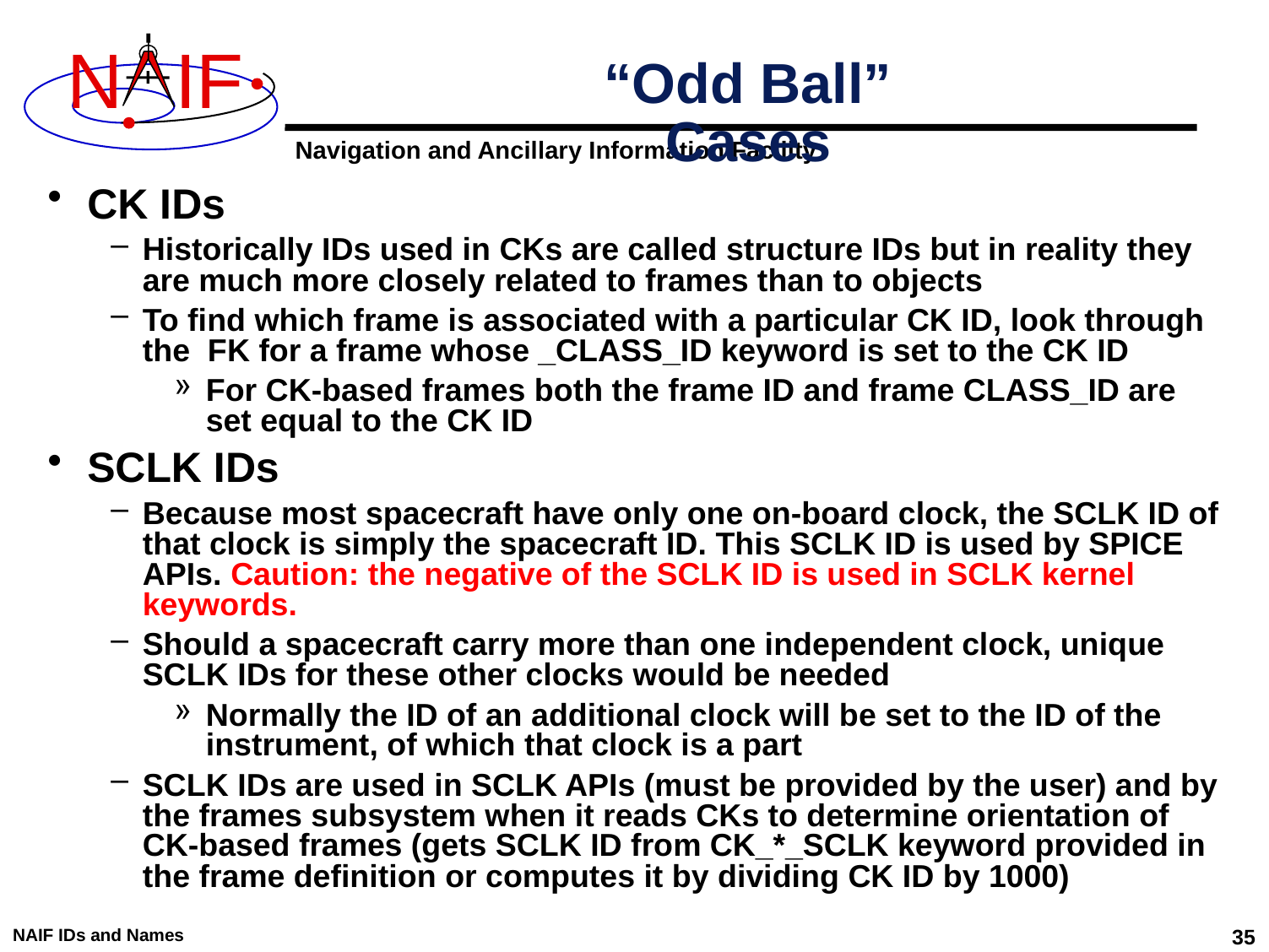

# “Odd Ball” Cases
CK IDs
Historically IDs used in CKs are called structure IDs but in reality they are much more closely related to frames than to objects
To find which frame is associated with a particular CK ID, look through the  FK for a frame whose _CLASS_ID keyword is set to the CK ID
For CK-based frames both the frame ID and frame CLASS_ID are set equal to the CK ID
SCLK IDs
Because most spacecraft have only one on-board clock, the SCLK ID of that clock is simply the spacecraft ID. This SCLK ID is used by SPICE APIs. Caution: the negative of the SCLK ID is used in SCLK kernel keywords.
Should a spacecraft carry more than one independent clock, unique SCLK IDs for these other clocks would be needed
Normally the ID of an additional clock will be set to the ID of the instrument, of which that clock is a part
SCLK IDs are used in SCLK APIs (must be provided by the user) and by the frames subsystem when it reads CKs to determine orientation of CK-based frames (gets SCLK ID from CK_*_SCLK keyword provided in the frame definition or computes it by dividing CK ID by 1000)
NAIF IDs and Names
35